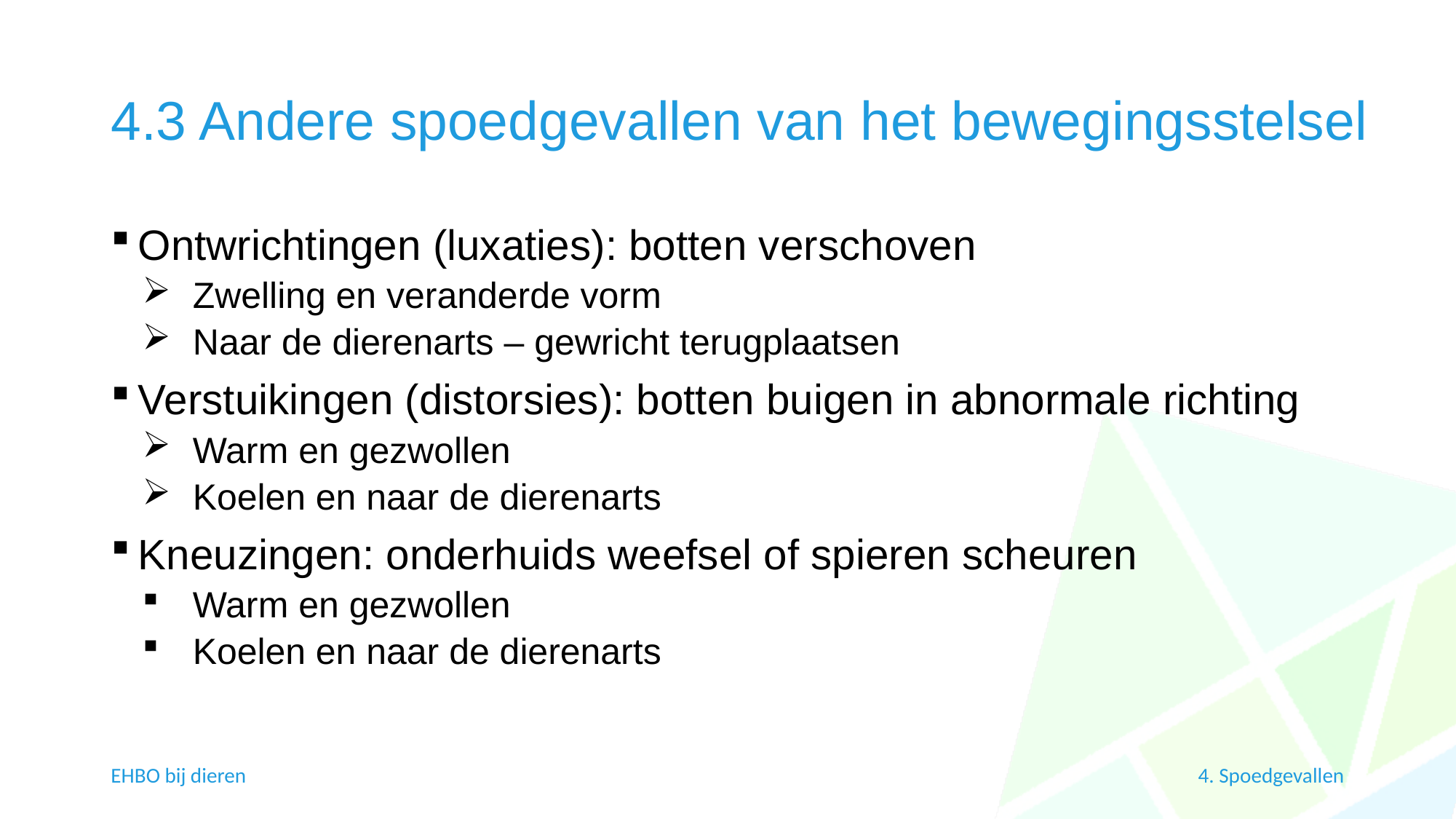

# 4.3 Andere spoedgevallen van het bewegingsstelsel
Ontwrichtingen (luxaties): botten verschoven
Zwelling en veranderde vorm
Naar de dierenarts – gewricht terugplaatsen
Verstuikingen (distorsies): botten buigen in abnormale richting
Warm en gezwollen
Koelen en naar de dierenarts
Kneuzingen: onderhuids weefsel of spieren scheuren
Warm en gezwollen
Koelen en naar de dierenarts
EHBO bij dieren
4. Spoedgevallen